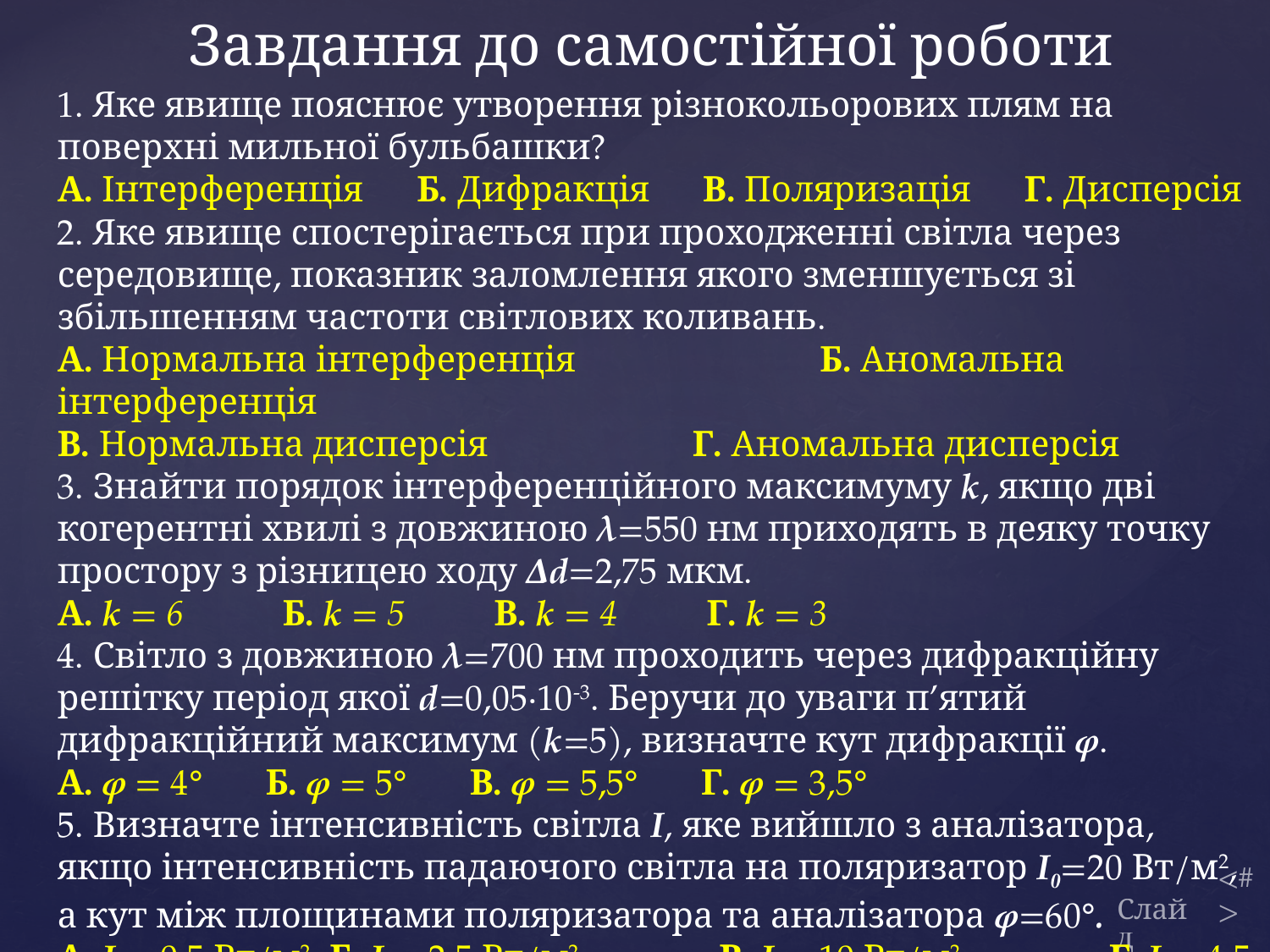

# Завдання до самостійної роботи
1. Яке явище пояснює утворення різнокольорових плям на поверхні мильної бульбашки?
А. Інтерференція      Б. Дифракція      В. Поляризація      Г. Дисперсія
2. Яке явище спостерігається при проходженні світла через середовище, показник заломлення якого зменшується зі збільшенням частоти світлових коливань.
А. Нормальна інтерференція		Б. Аномальна інтерференція
В. Нормальна дисперсія		Г. Аномальна дисперсія
3. Знайти порядок інтерференційного максимуму k, якщо дві когерентні хвилі з довжиною λ=550 нм приходять в деяку точку простору з різницею ходу Δd=2,75 мкм.
А. k = 6	           Б. k = 5          В. k = 4          Г. k = 3
4. Світло з довжиною λ=700 нм проходить через дифракційну решітку період якої d=0,05·10-3. Беручи до уваги п’ятий дифракційний максимум (k=5), визначте кут дифракції φ.
А. φ = 4°       Б. φ = 5°       В. φ = 5,5°       Г. φ = 3,5°
5. Визначте інтенсивність світла I, яке вийшло з аналізатора, якщо інтенсивність падаючого світла на поляризатор I0=20 Вт/м2, а кут між площинами поляризатора та аналізатора φ=60°.
А. I = 0,5 Вт/м2	  Б. I = 2,5 Вт/м2	   В. I = 10 Вт/м2	    Г. I = 4,5 Вт/м2
Слайд
14